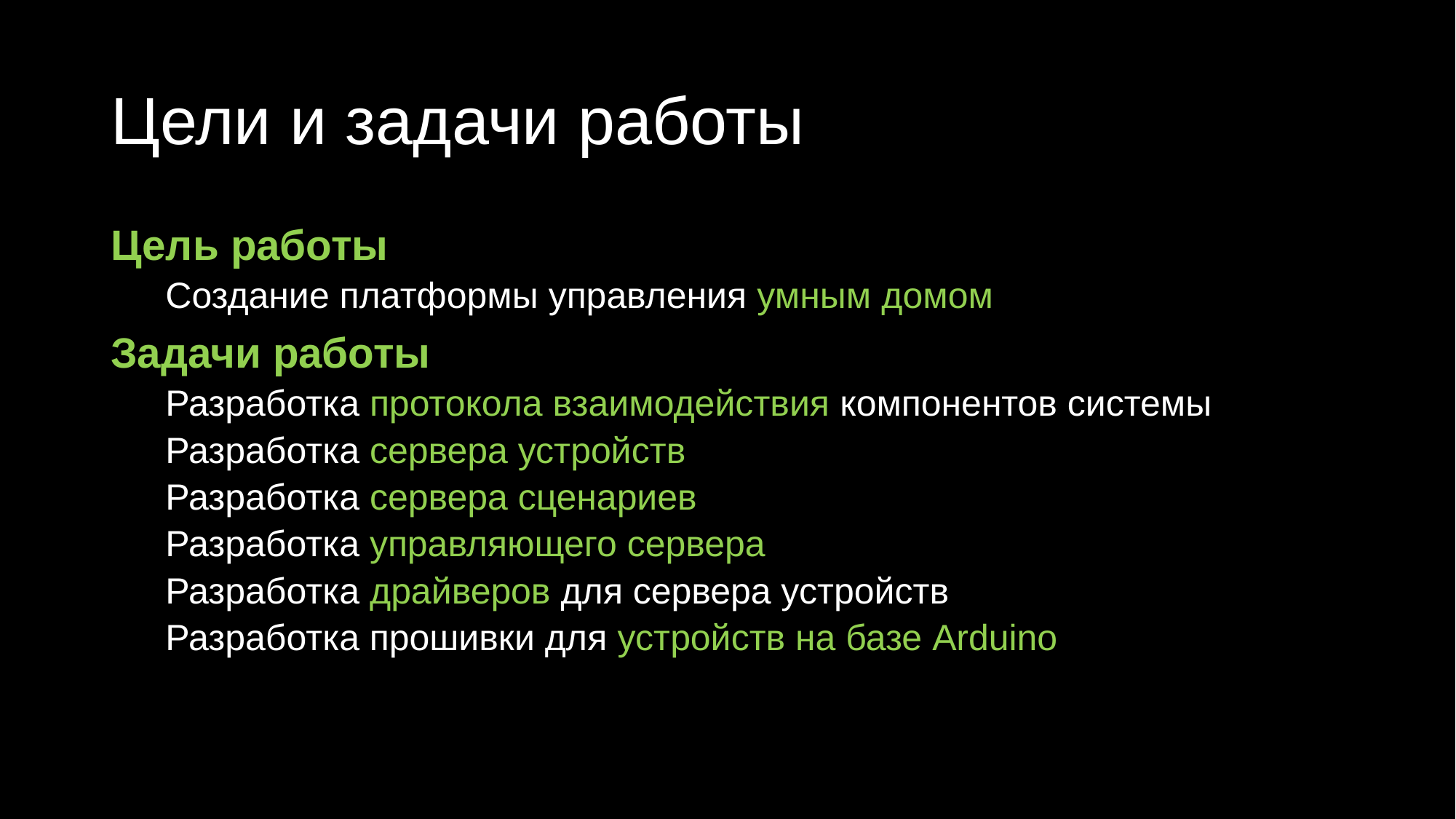

# Цели и задачи работы
Цель работы
Создание платформы управления умным домом
Задачи работы
Разработка протокола взаимодействия компонентов системы
Разработка сервера устройств
Разработка сервера сценариев
Разработка управляющего сервера
Разработка драйверов для сервера устройств
Разработка прошивки для устройств на базе Arduino